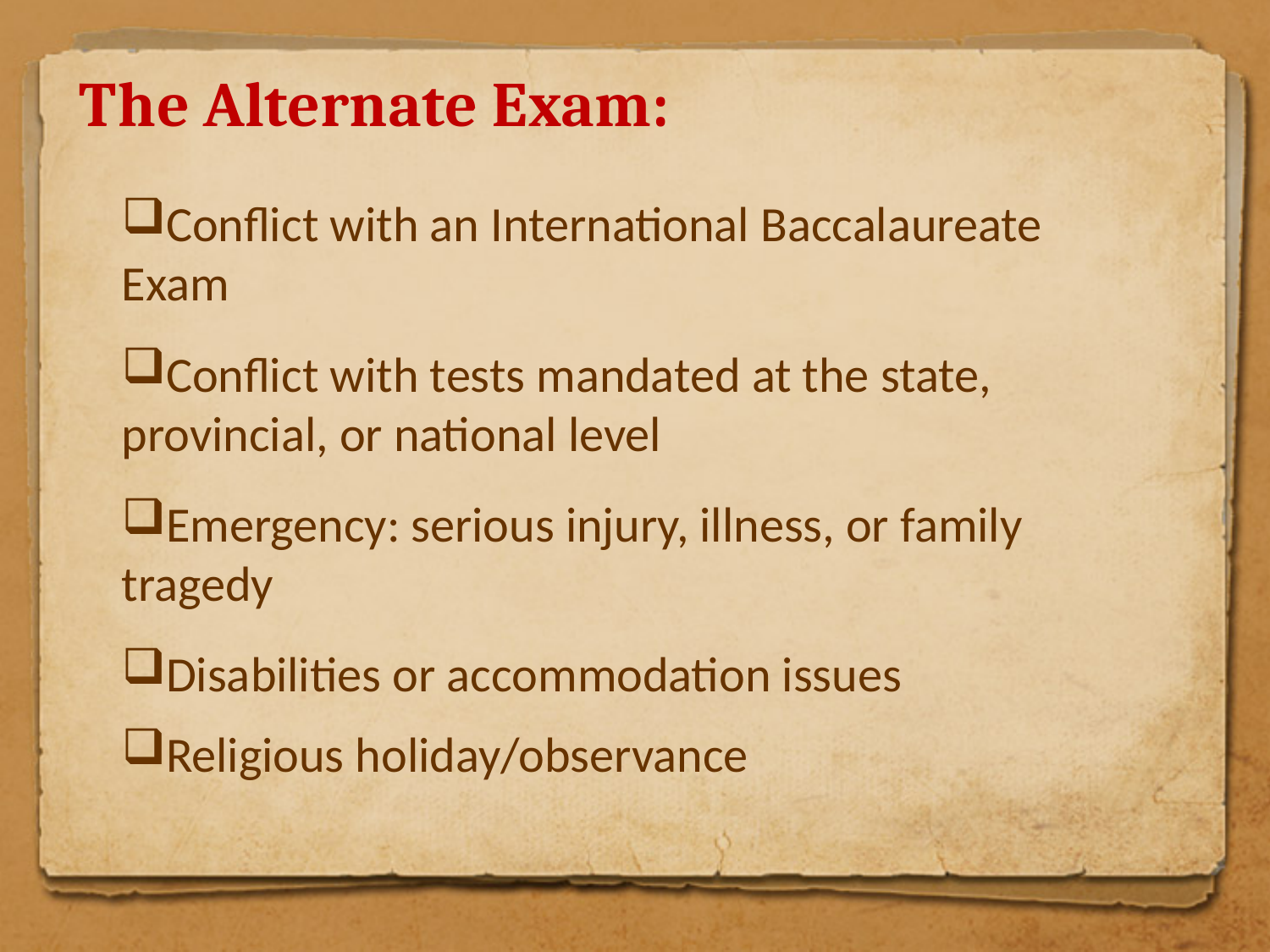

The Alternate Exam:
Conflict with an International Baccalaureate Exam
Conflict with tests mandated at the state, provincial, or national level
Emergency: serious injury, illness, or family tragedy
Disabilities or accommodation issues
Religious holiday/observance